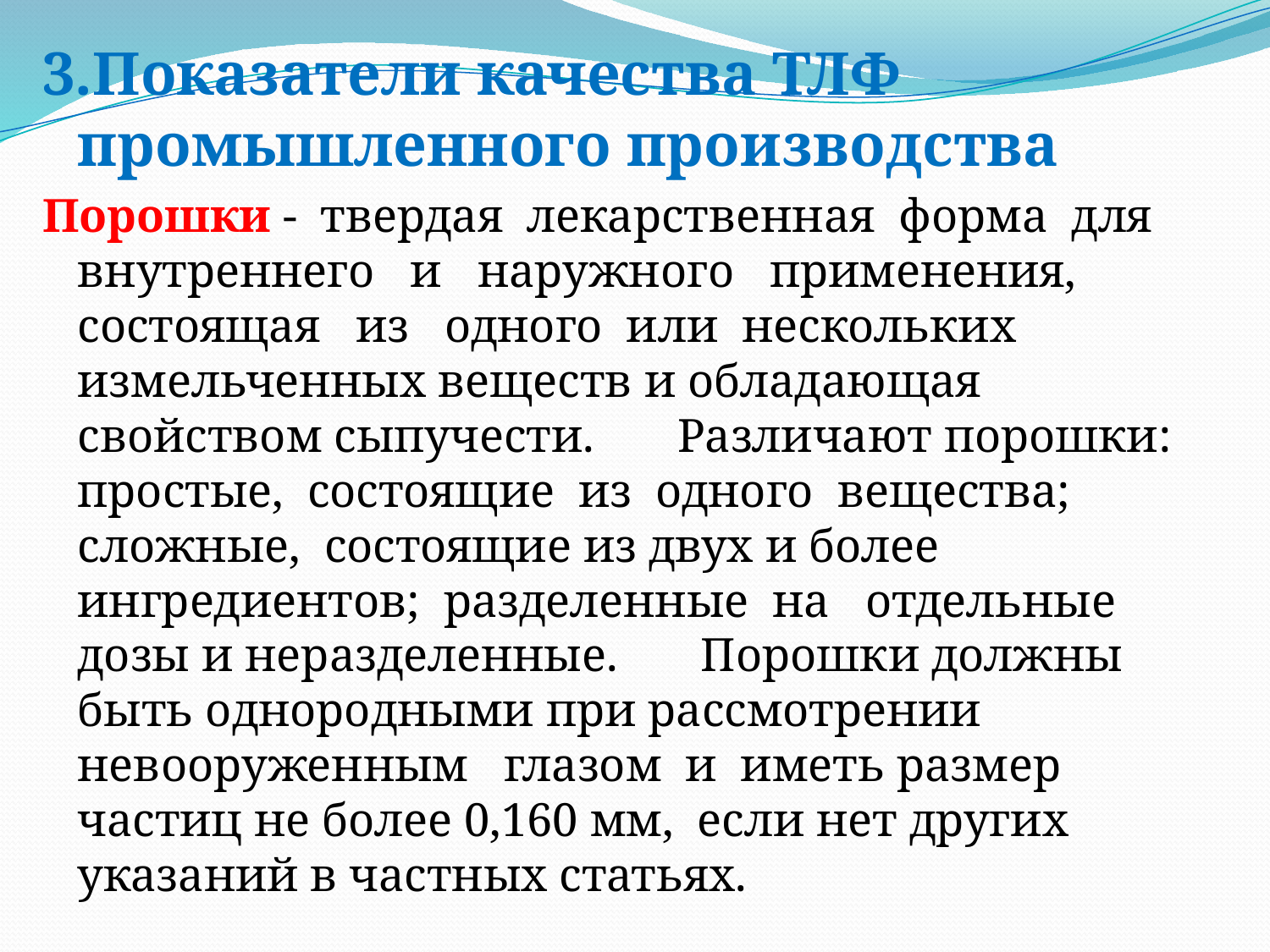

3.Показатели качества ТЛФ промышленного производства
Порошки -  твердая  лекарственная  форма  для  внутреннего   и   наружного   применения,   состоящая   из   одного  или  нескольких   измельченных веществ и обладающая свойством сыпучести.       Различают порошки:  простые,  состоящие  из  одного  вещества;   сложные,  состоящие из двух и более ингредиентов;  разделенные  на   отдельные дозы и неразделенные.       Порошки должны быть однородными при рассмотрении невооруженным   глазом  и  иметь размер частиц не более 0,160 мм,  если нет других   указаний в частных статьях.
#